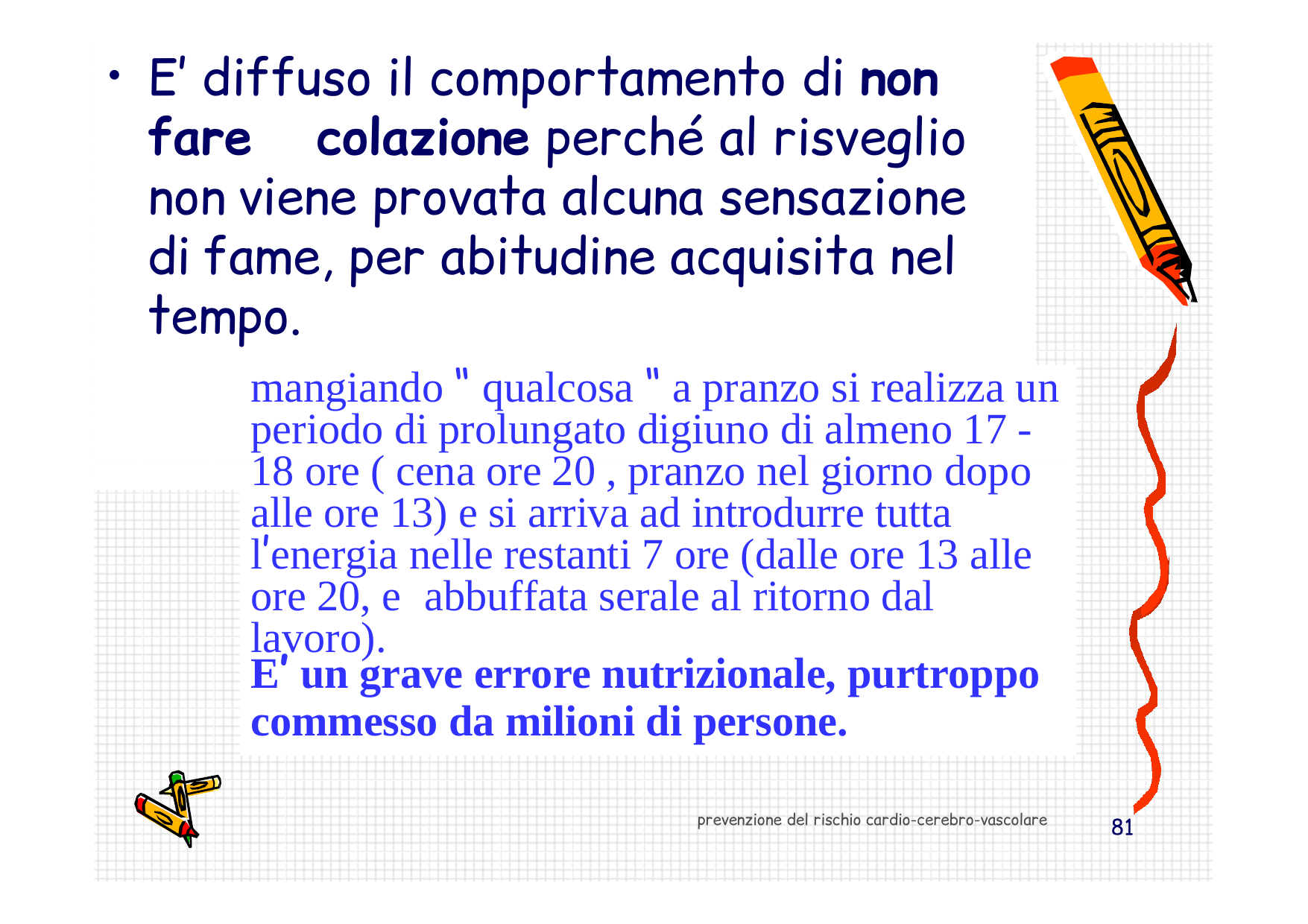

E’ diffuso il comportamento di non fare	colazione perché al risveglio non viene provata alcuna sensazione di fame, per abitudine acquisita nel tempo.

Provincia Milano 1

mangiando “ qualcosa “ a pranzo si realizza un periodo di prolungato digiuno di almeno 17 - 18 ore ( cena ore 20 , pranzo nel giorno dopo alle ore 13) e si arriva ad introdurre tutta l’energia nelle restanti 7 ore (dalle ore 13 alle ore 20, e	abbuffata serale al ritorno dal lavoro).
E’ un grave errore nutrizionale, purtroppo
commesso da milioni di persone.

prevenzione del rischio cardio-cerebro-vascolare

81